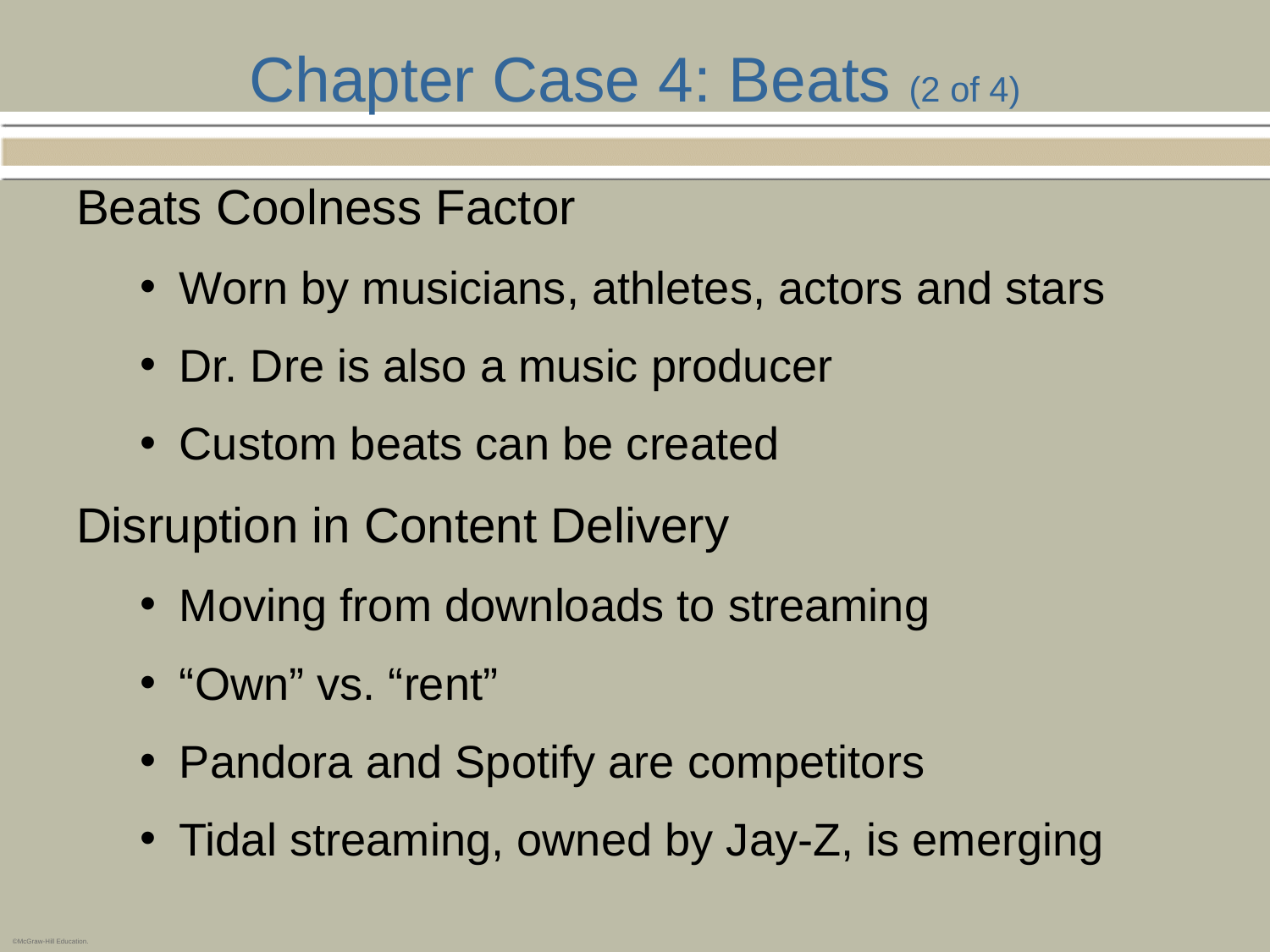

# Chapter Case 4: Beats (2 of 4)
Beats Coolness Factor
Worn by musicians, athletes, actors and stars
Dr. Dre is also a music producer
Custom beats can be created
Disruption in Content Delivery
Moving from downloads to streaming
“Own” vs. “rent”
Pandora and Spotify are competitors
Tidal streaming, owned by Jay-Z, is emerging